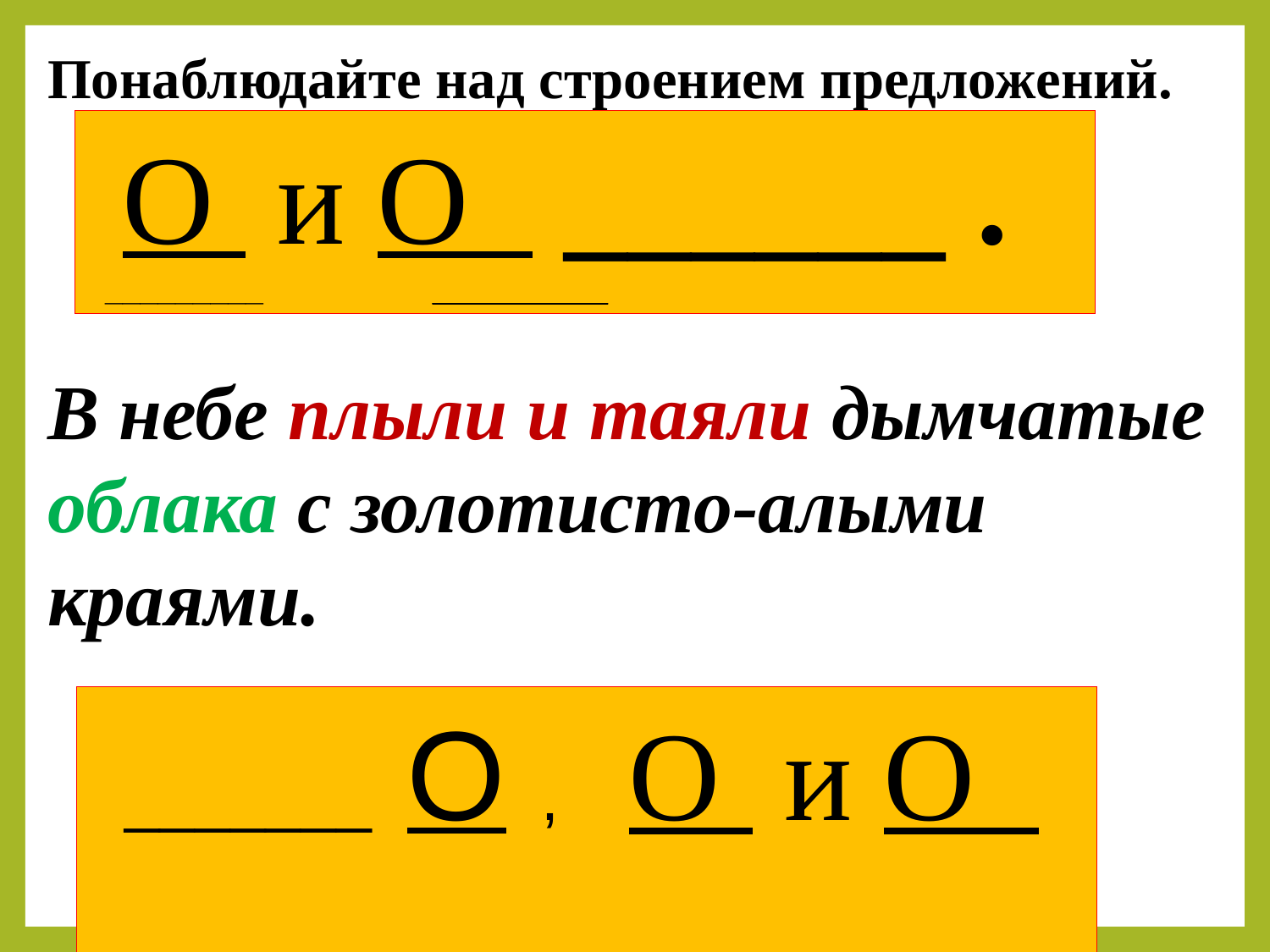

Понаблюдайте над строением предложений.

  О  и О   ______ .
  _________                   __________
В небе плыли и таяли дымчатые облака с золотисто-алыми краями.
  _______  О  ,    О  и О    .
                                        _______           _________                   __________